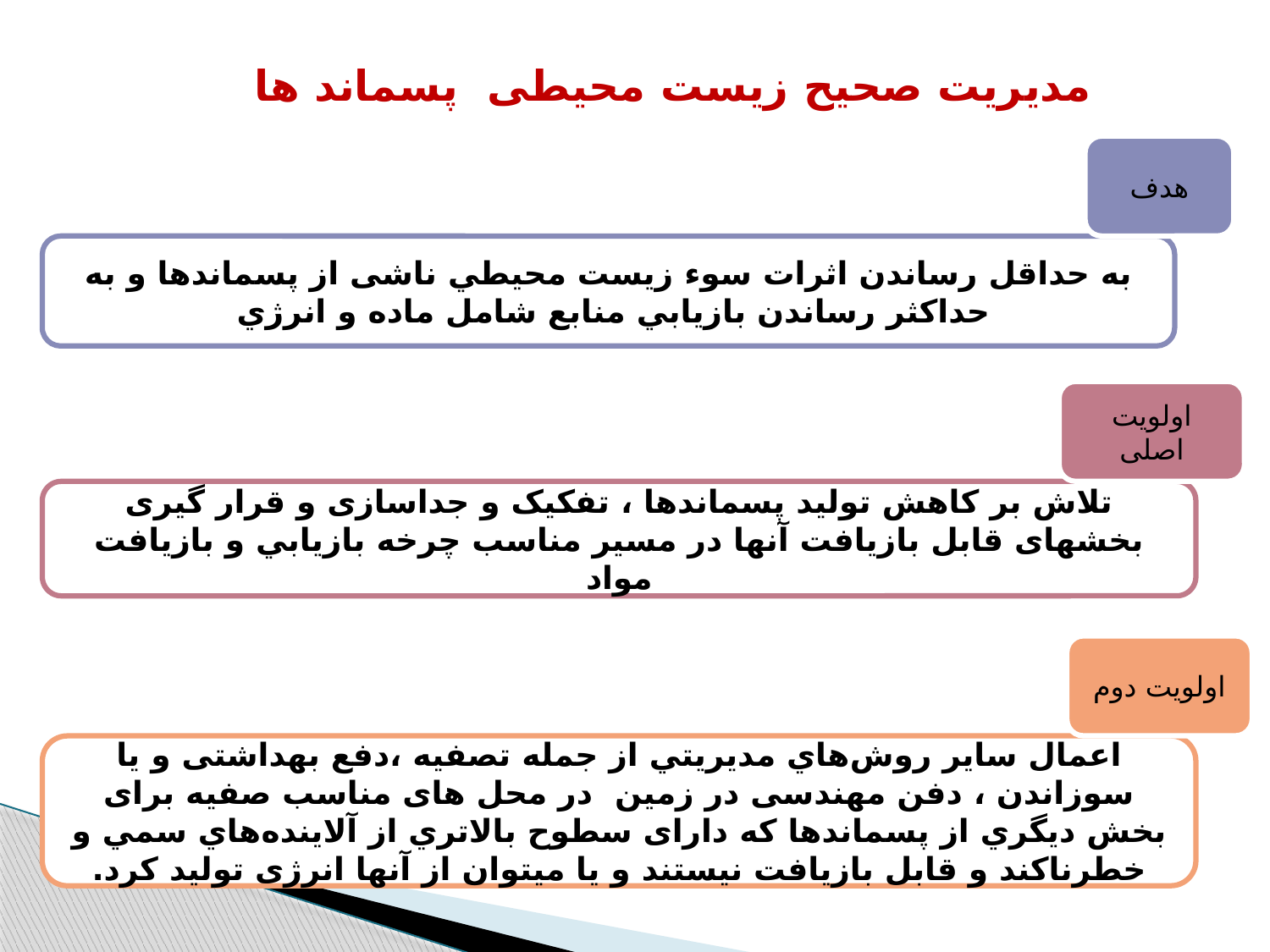

مديريت صحیح زیست محیطی  پسماند ها
هدف
به حداقل رساندن اثرات سوء زيست محيطي ناشی از پسماندها و به حداكثر رساندن بازيابي منابع شامل ماده و انرژي
اولویت اصلی
تلاش بر کاهش تولید پسماندها ، تفکیک و جداسازی و قرار گیری بخشهای قابل بازیافت آنها در مسير مناسب چرخه بازيابي و بازیافت مواد
اولویت دوم
اعمال ساير روش‌هاي مديريتي از جمله تصفیه ،دفع بهداشتی و یا سوزاندن ، دفن مهندسی در زمین  در محل های مناسب صفيه برای بخش ديگري از پسماندها که دارای سطوح بالاتري از آلاينده‌هاي سمي و خطرناکند و قابل بازیافت نیستند و یا میتوان از آنها انرژی تولید کرد.